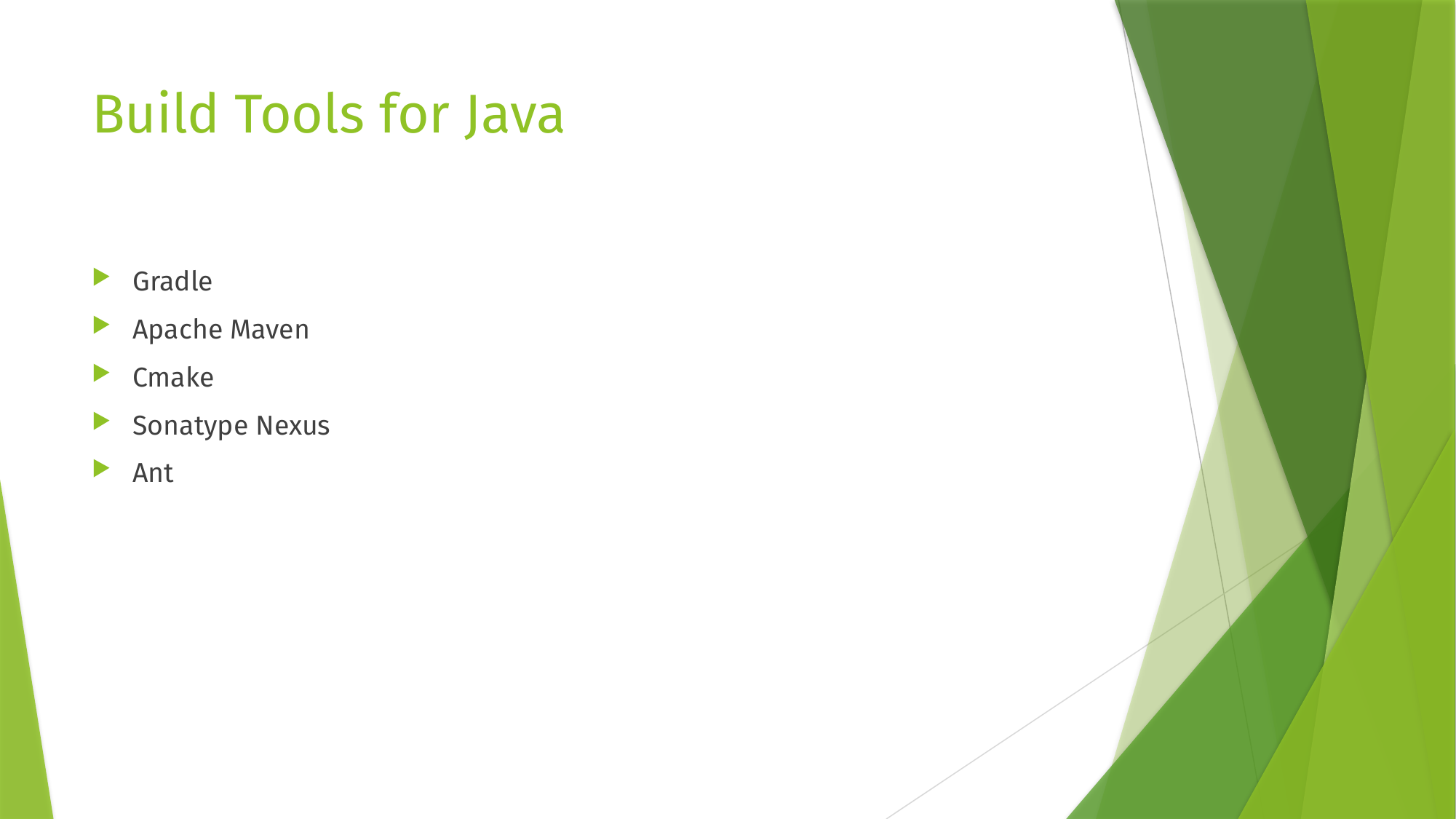

# Build Tools for Java
Gradle
Apache Maven
Cmake
Sonatype Nexus
Ant